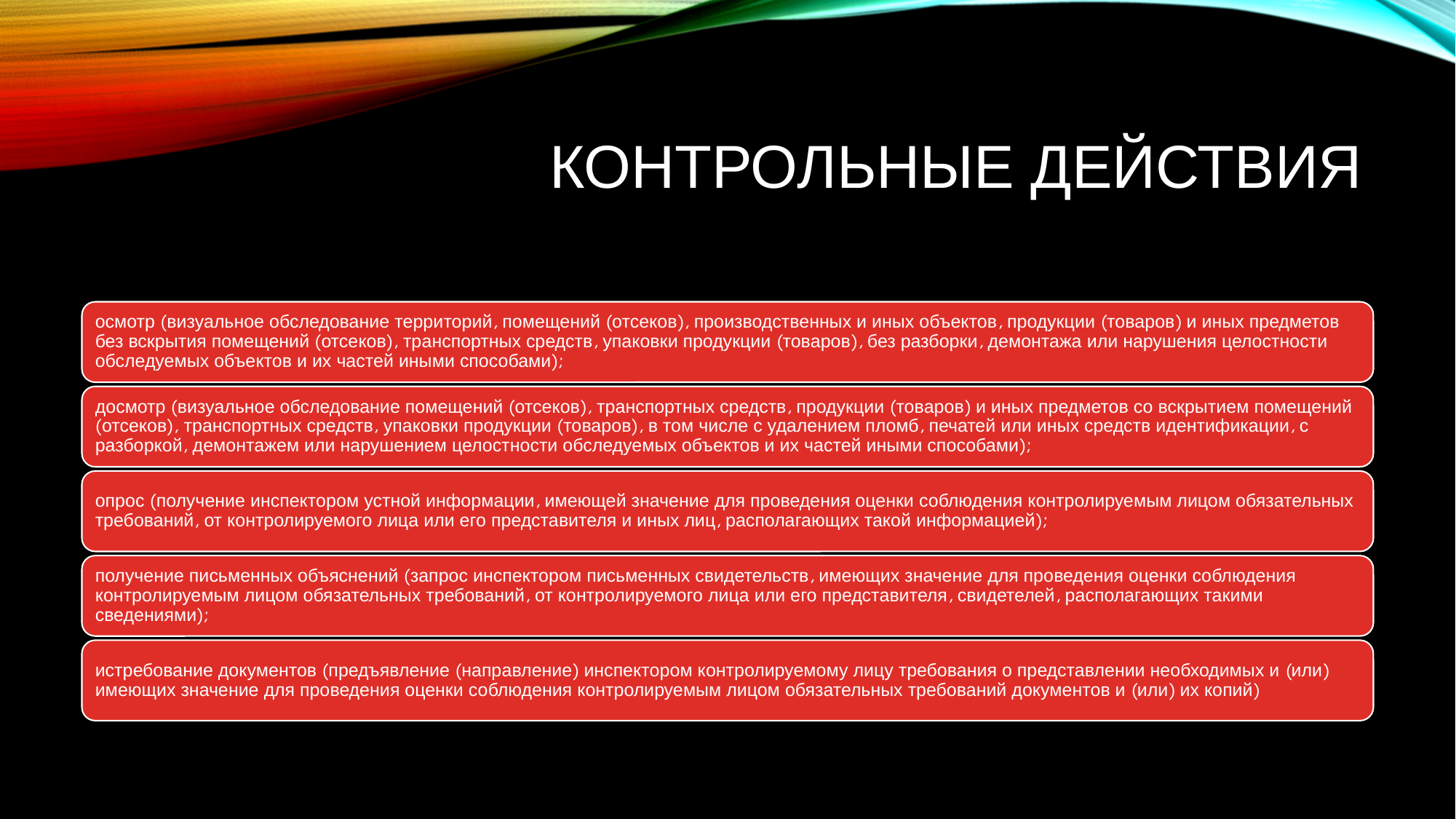

# Контрольные действия
осмотр (визуальное обследование территорий, помещений (отсеков), производственных и иных объектов, продукции (товаров) и иных предметов без вскрытия помещений (отсеков), транспортных средств, упаковки продукции (товаров), без разборки, демонтажа или нарушения целостности обследуемых объектов и их частей иными способами);
досмотр (визуальное обследование помещений (отсеков), транспортных средств, продукции (товаров) и иных предметов со вскрытием помещений (отсеков), транспортных средств, упаковки продукции (товаров), в том числе с удалением пломб, печатей или иных средств идентификации, с разборкой, демонтажем или нарушением целостности обследуемых объектов и их частей иными способами);
опрос (получение инспектором устной информации, имеющей значение для проведения оценки соблюдения контролируемым лицом обязательных требований, от контролируемого лица или его представителя и иных лиц, располагающих такой информацией);
получение письменных объяснений (запрос инспектором письменных свидетельств, имеющих значение для проведения оценки соблюдения контролируемым лицом обязательных требований, от контролируемого лица или его представителя, свидетелей, располагающих такими сведениями);
истребование документов (предъявление (направление) инспектором контролируемому лицу требования о представлении необходимых и (или) имеющих значение для проведения оценки соблюдения контролируемым лицом обязательных требований документов и (или) их копий)